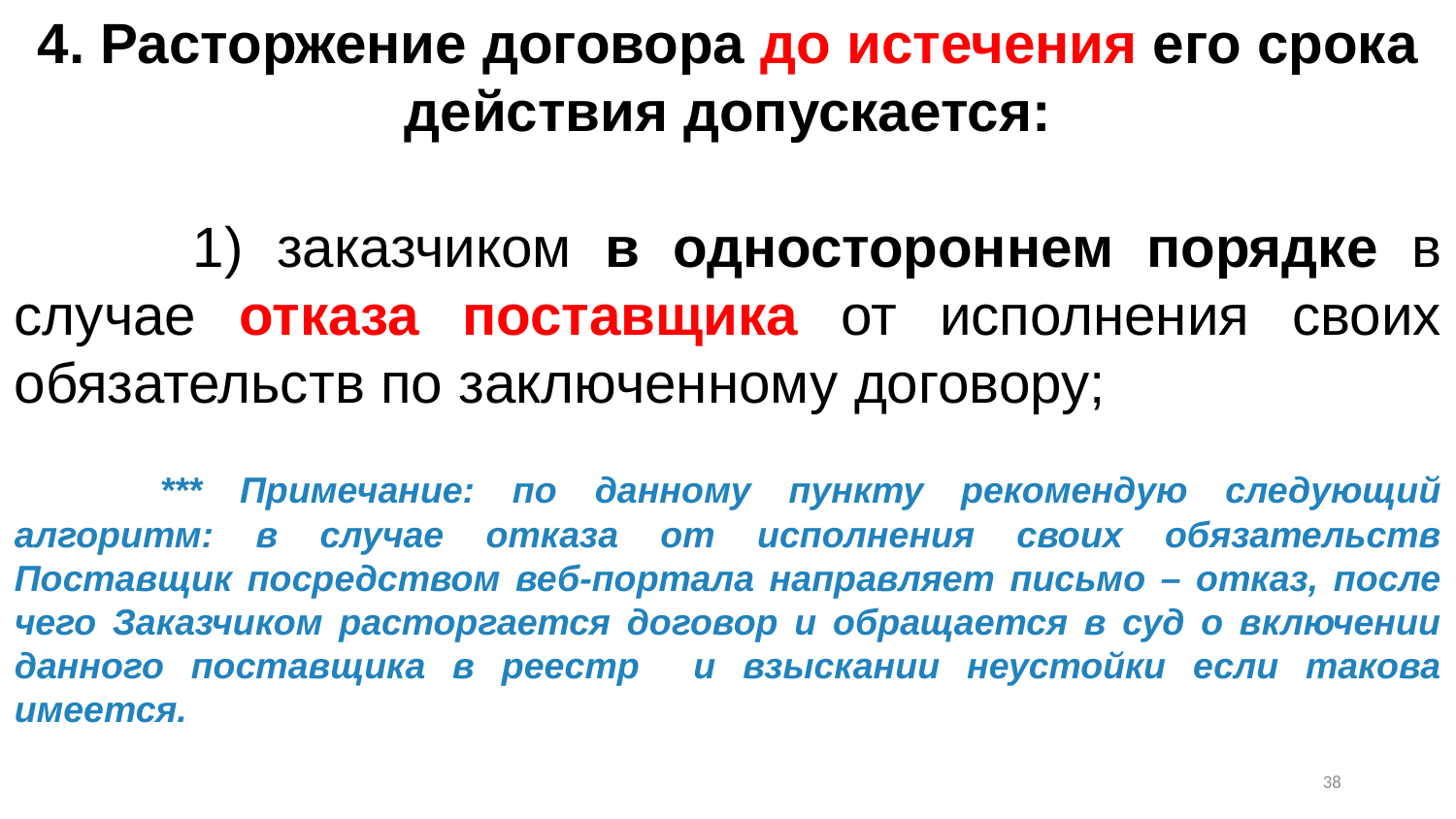

4. Расторжение договора до истечения его срока действия допускается:

        1) заказчиком в одностороннем порядке в случае отказа поставщика от исполнения своих обязательств по заключенному договору;

	*** Примечание: по данному пункту рекомендую следующий алгоритм: в случае отказа от исполнения своих обязательств Поставщик посредством веб-портала направляет письмо – отказ, после чего Заказчиком расторгается договор и обращается в суд о включении данного поставщика в реестр  и взыскании неустойки если такова имеется.

38